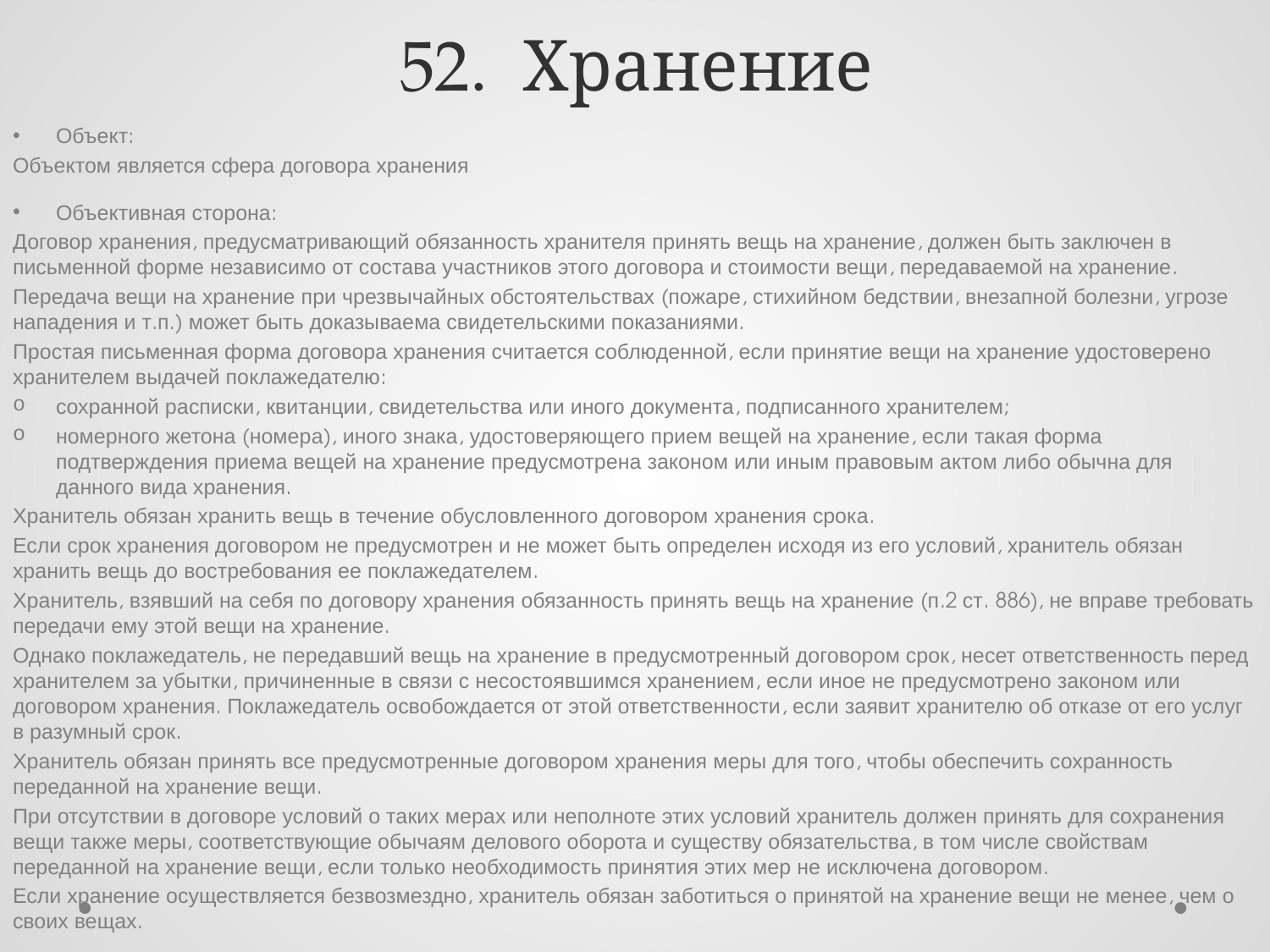

# 52.  Хранение
Объект:
Объектом является сфера договора хранения

Объективная сторона:
Договор хранения, предусматривающий обязанность хранителя принять вещь на хранение, должен быть заключен в письменной форме независимо от состава участников этого договора и стоимости вещи, передаваемой на хранение.
Передача вещи на хранение при чрезвычайных обстоятельствах (пожаре, стихийном бедствии, внезапной болезни, угрозе нападения и т.п.) может быть доказываема свидетельскими показаниями.
Простая письменная форма договора хранения считается соблюденной, если принятие вещи на хранение удостоверено хранителем выдачей поклажедателю:
сохранной расписки, квитанции, свидетельства или иного документа, подписанного хранителем;
номерного жетона (номера), иного знака, удостоверяющего прием вещей на хранение, если такая форма подтверждения приема вещей на хранение предусмотрена законом или иным правовым актом либо обычна для данного вида хранения.
Хранитель обязан хранить вещь в течение обусловленного договором хранения срока.
Если срок хранения договором не предусмотрен и не может быть определен исходя из его условий, хранитель обязан хранить вещь до востребования ее поклажедателем.
Хранитель, взявший на себя по договору хранения обязанность принять вещь на хранение (п.2 ст. 886), не вправе требовать передачи ему этой вещи на хранение.
Однако поклажедатель, не передавший вещь на хранение в предусмотренный договором срок, несет ответственность перед хранителем за убытки, причиненные в связи с несостоявшимся хранением, если иное не предусмотрено законом или договором хранения. Поклажедатель освобождается от этой ответственности, если заявит хранителю об отказе от его услуг в разумный срок.
Хранитель обязан принять все предусмотренные договором хранения меры для того, чтобы обеспечить сохранность переданной на хранение вещи.
При отсутствии в договоре условий о таких мерах или неполноте этих условий хранитель должен принять для сохранения вещи также меры, соответствующие обычаям делового оборота и существу обязательства, в том числе свойствам переданной на хранение вещи, если только необходимость принятия этих мер не исключена договором.
Если хранение осуществляется безвозмездно, хранитель обязан заботиться о принятой на хранение вещи не менее, чем о своих вещах.